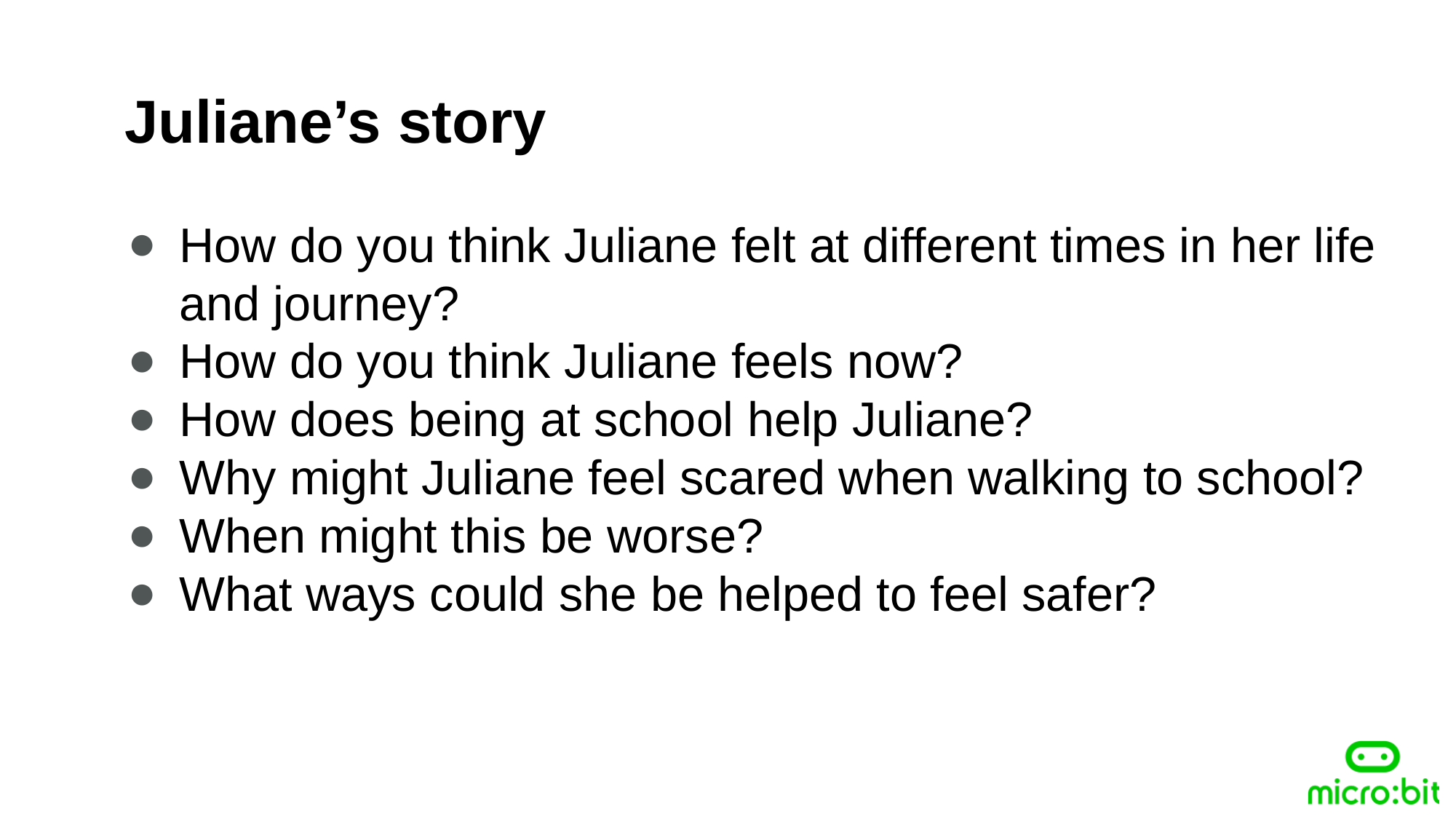

Juliane’s story

How do you think Juliane felt at different times in her life and journey?
How do you think Juliane feels now?
How does being at school help Juliane?
Why might Juliane feel scared when walking to school?
When might this be worse?
What ways could she be helped to feel safer?